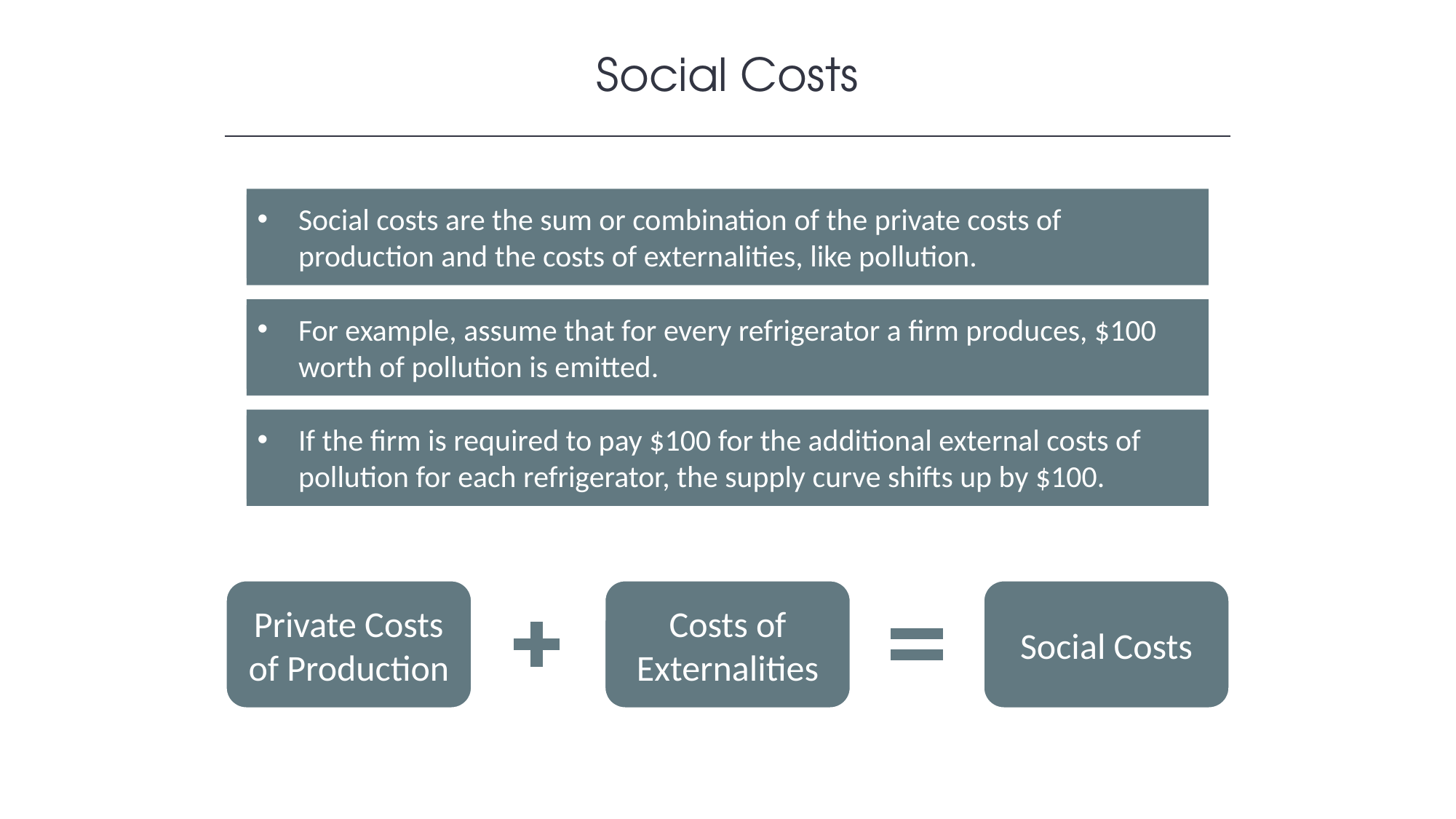

Social Costs

Social costs are the sum or combination of the private costs of production and the costs of externalities, like pollution.

For example, assume that for every refrigerator a firm produces, $100 worth of pollution is emitted.

If the firm is required to pay $100 for the additional external costs of pollution for each refrigerator, the supply curve shifts up by $100.
Private Costs of Production
Social Costs
Costs of Externalities